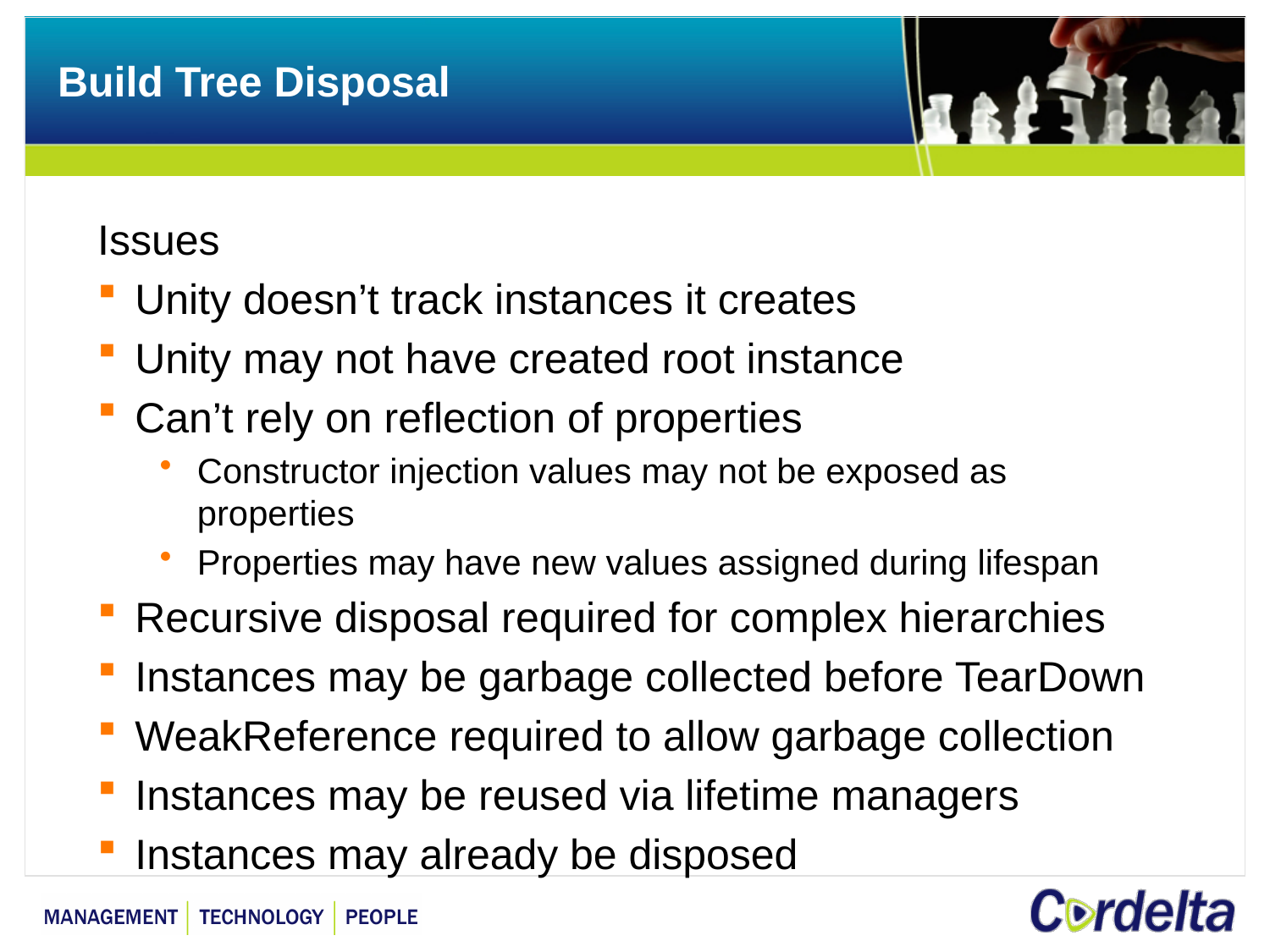

# Build Tree Disposal
Issues
Unity doesn’t track instances it creates
Unity may not have created root instance
Can’t rely on reflection of properties
Constructor injection values may not be exposed as properties
Properties may have new values assigned during lifespan
Recursive disposal required for complex hierarchies
Instances may be garbage collected before TearDown
WeakReference required to allow garbage collection
Instances may be reused via lifetime managers
Instances may already be disposed